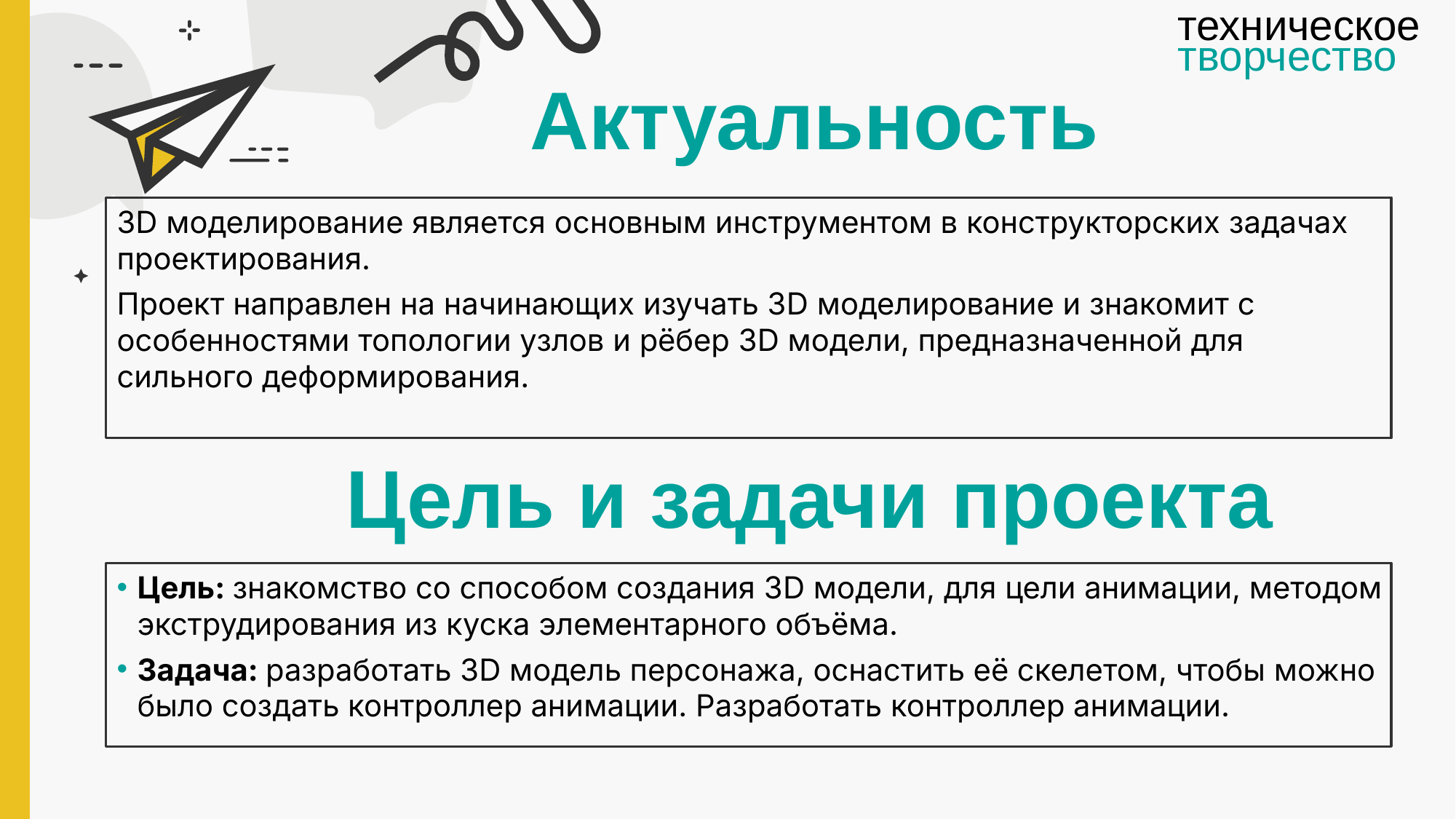

техническое
творчество
Актуальность
3D моделирование является основным инструментом в конструкторских задачах проектирования.
Проект направлен на начинающих изучать 3D моделирование и знакомит с особенностями топологии узлов и рёбер 3D модели, предназначенной для сильного деформирования.

Цель и задачи проекта

Цель: знакомство со способом создания 3D модели, для цели анимации, методом экструдирования из куска элементарного объёма.
Задача: разработать 3D модель персонажа, оснастить её скелетом, чтобы можно было создать контроллер анимации. Разработать контроллер анимации.